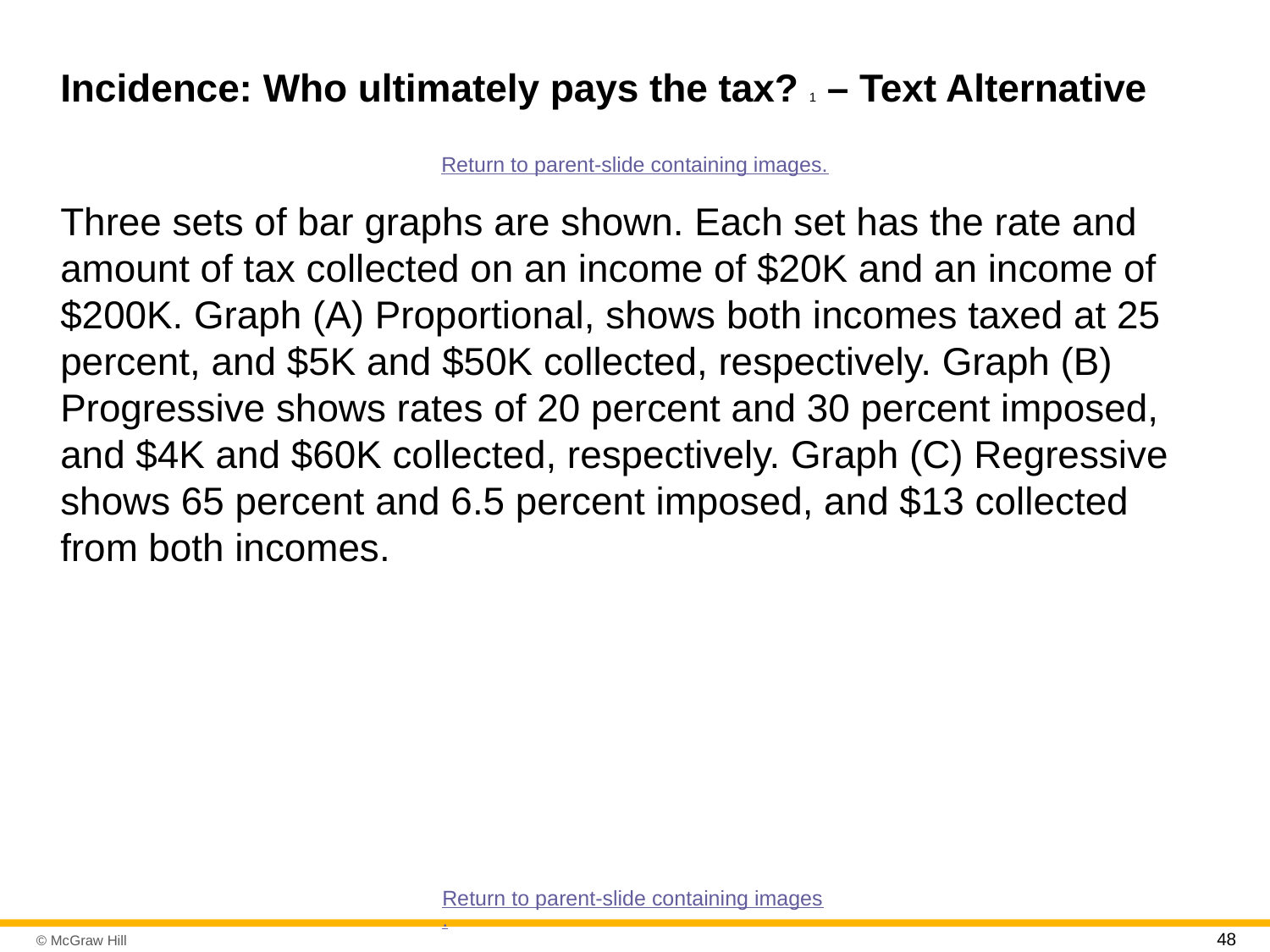

# Incidence: Who ultimately pays the tax? 1 – Text Alternative
Return to parent-slide containing images.
Three sets of bar graphs are shown. Each set has the rate and amount of tax collected on an income of $20K and an income of $200K. Graph (A) Proportional, shows both incomes taxed at 25 percent, and $5K and $50K collected, respectively. Graph (B) Progressive shows rates of 20 percent and 30 percent imposed, and $4K and $60K collected, respectively. Graph (C) Regressive shows 65 percent and 6.5 percent imposed, and $13 collected from both incomes.
Return to parent-slide containing images.